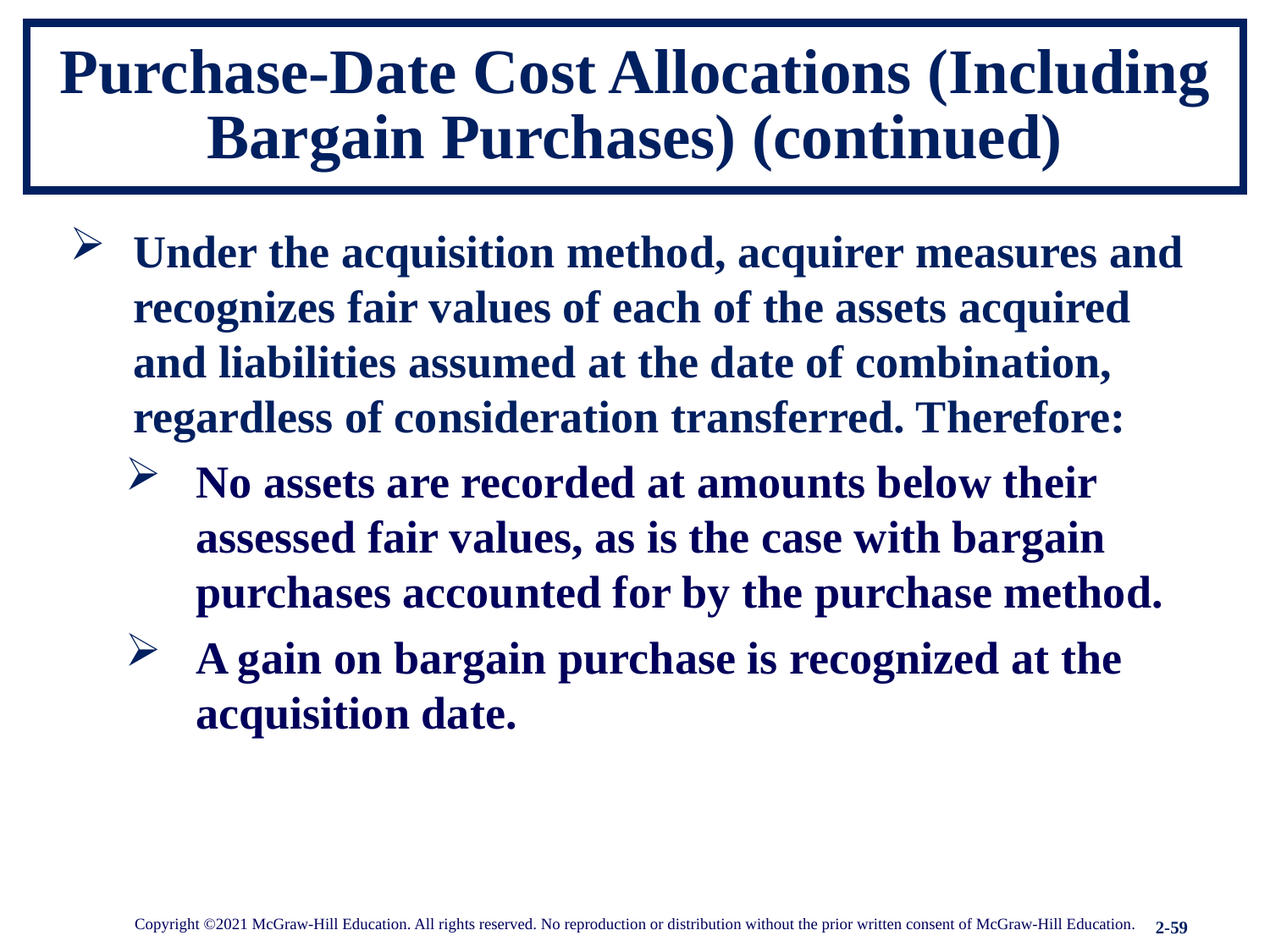

# Purchase-Date Cost Allocations (Including Bargain Purchases) (continued)
Under the acquisition method, acquirer measures and recognizes fair values of each of the assets acquired and liabilities assumed at the date of combination, regardless of consideration transferred. Therefore:
No assets are recorded at amounts below their assessed fair values, as is the case with bargain purchases accounted for by the purchase method.
A gain on bargain purchase is recognized at the acquisition date.
Copyright ©2021 McGraw-Hill Education. All rights reserved. No reproduction or distribution without the prior written consent of McGraw-Hill Education.
2-59